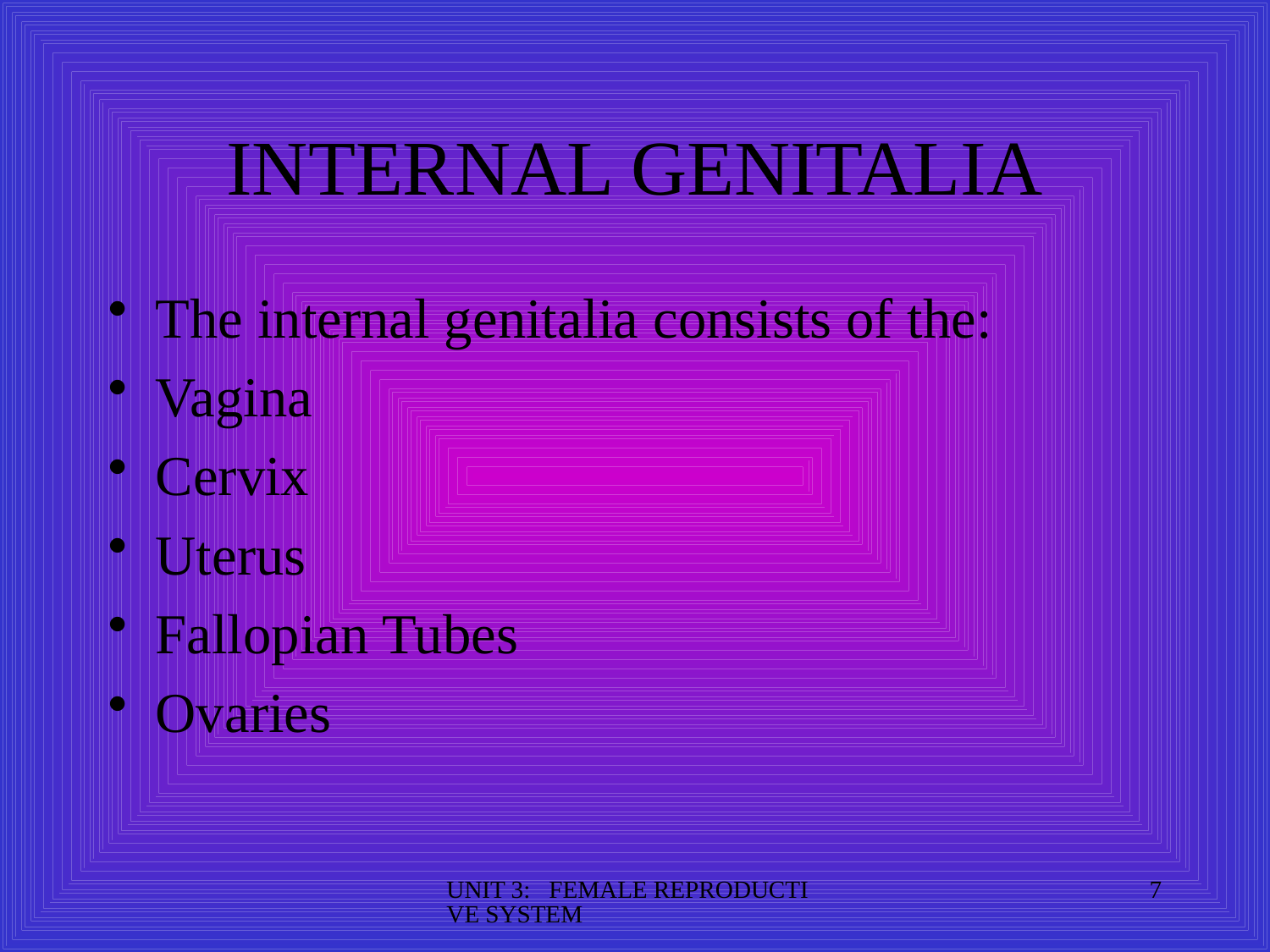

# INTERNAL GENITALIA
The internal genitalia consists of the:
Vagina
Cervix
Uterus
Fallopian Tubes
Ovaries
UNIT 3:   FEMALE REPRODUCTIVE SYSTEM
7